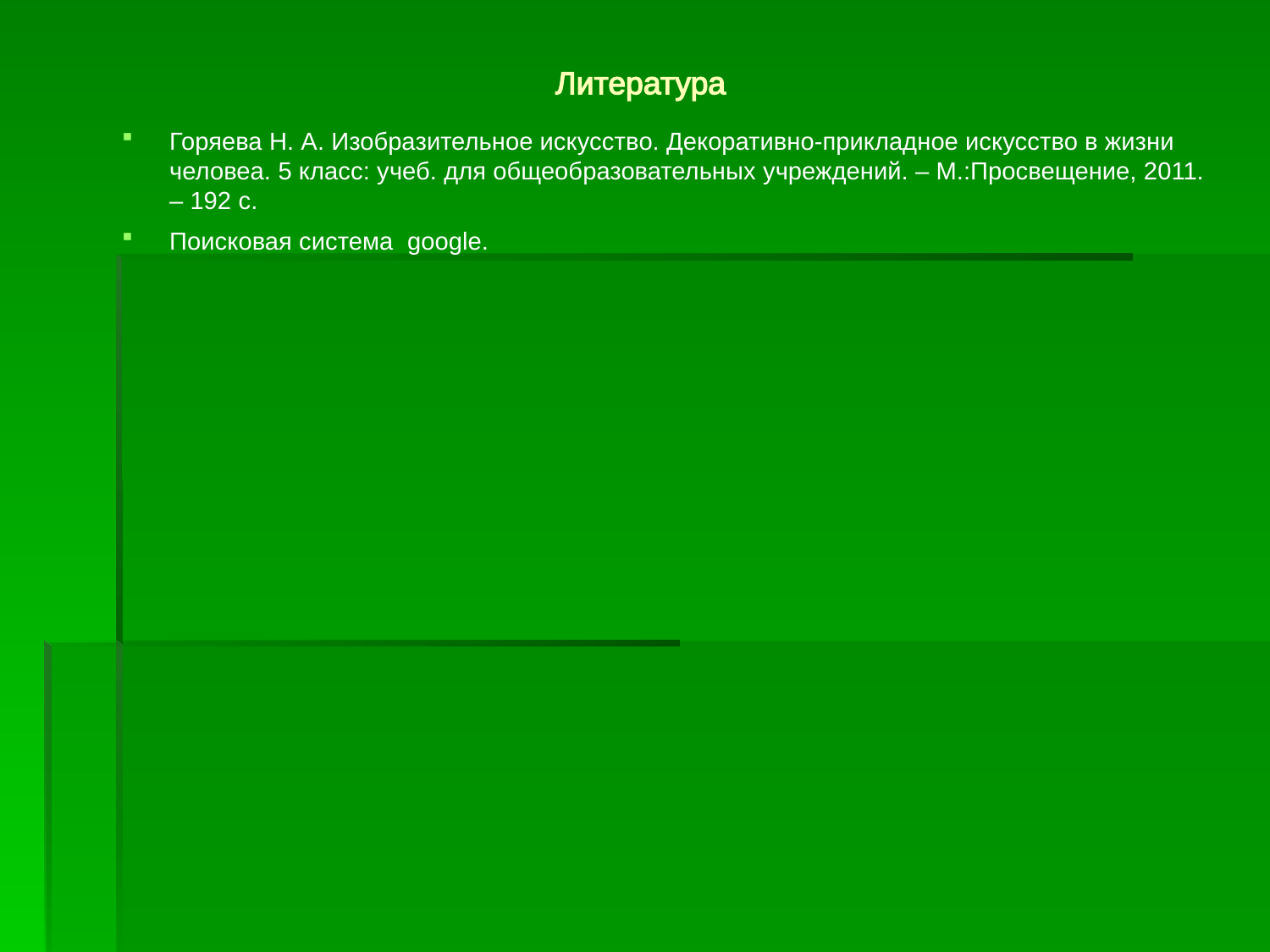

# Литература
Горяева Н. А. Изобразительное искусство. Декоративно-прикладное искусство в жизни человеа. 5 класс: учеб. для общеобразовательных учреждений. – М.:Просвещение, 2011. – 192 с.
Поисковая система  google.